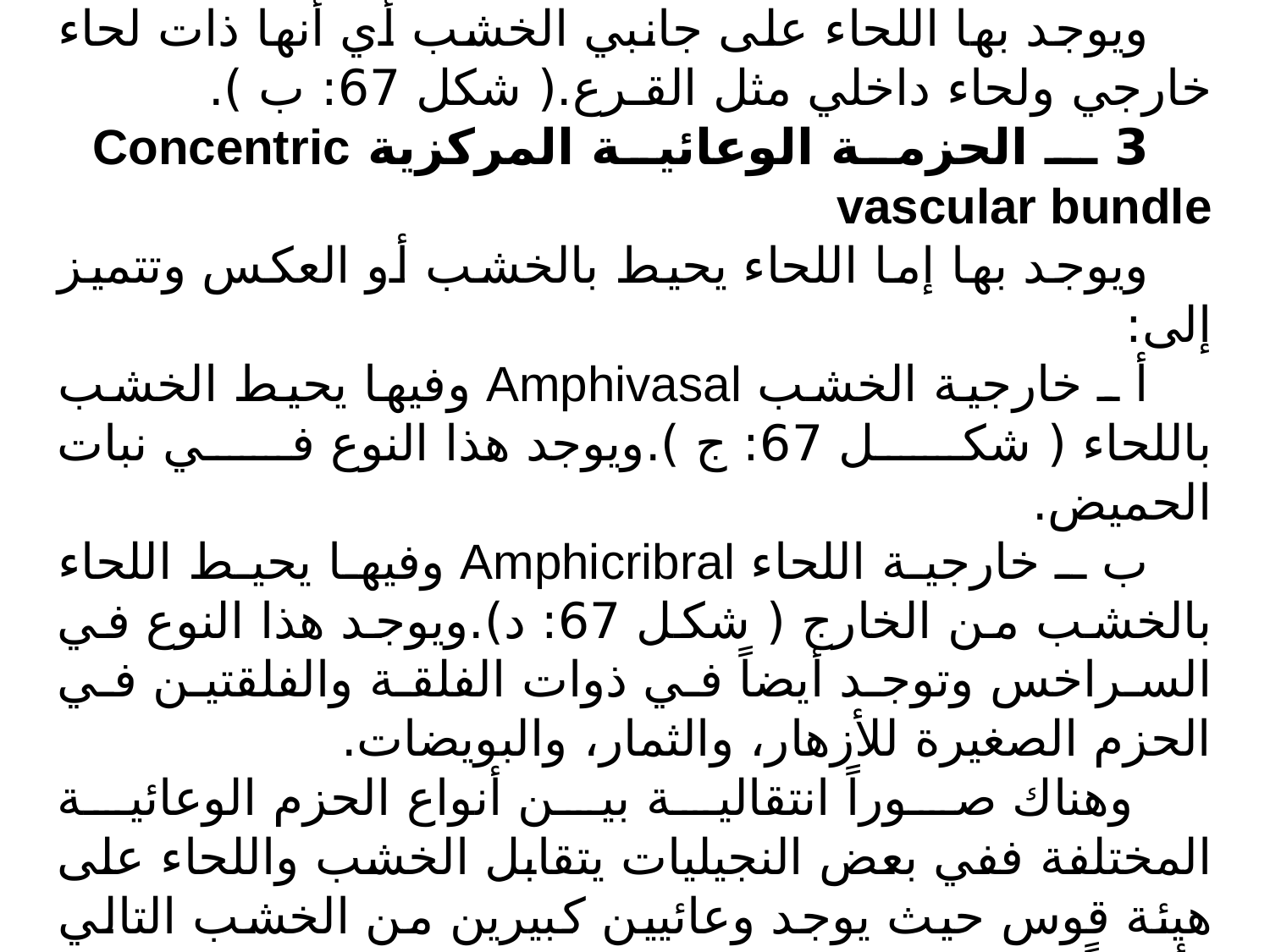

2ـ الحزمة الوعائية ذات اللحائين Bicollateral vascular bundles
ويوجد بها اللحاء على جانبي الخشب أي أنها ذات لحاء خارجي ولحاء داخلي مثل القـرع.( شكل 67: ب ).
3 ـ الحزمة الوعائية المركزية Concentric vascular bundle
ويوجد بها إما اللحاء يحيط بالخشب أو العكس وتتميز إلى:
أ ـ خارجية الخشب Amphivasal وفيها يحيط الخشب باللحاء ( شكل 67: ج ).ويوجد هذا النوع في نبات الحميض.
ب ـ خارجية اللحاء Amphicribral وفيها يحيط اللحاء بالخشب من الخارج ( شكل 67: د).ويوجد هذا النوع في السراخس وتوجد أيضاً في ذوات الفلقة والفلقتين في الحزم الصغيرة للأزهار، والثمار، والبويضات.
 وهناك صوراً انتقالية بين أنواع الحزم الوعائية المختلفة ففي بعض النجيليات يتقابل الخشب واللحاء على هيئة قوس حيث يوجد وعائيين كبيرين من الخشب التالي وأحياناً يكون الخشب على هيئة حرف ( V ) ويقع اللحاء بين ذراعي الحرف ( شكل 68 ).